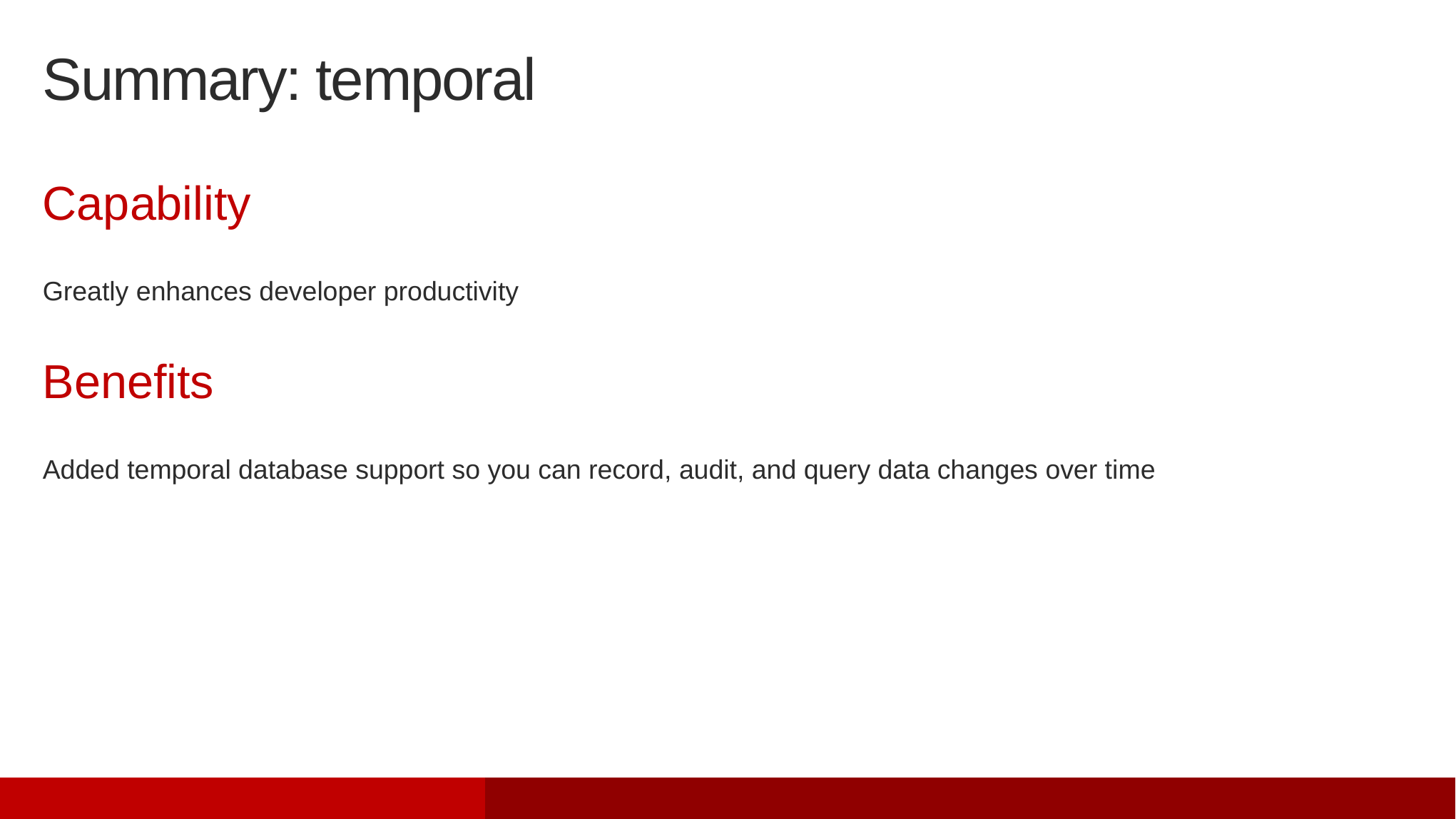

Summary: temporal
Capability
Greatly enhances developer productivity
Benefits
Added temporal database support so you can record, audit, and query data changes over time